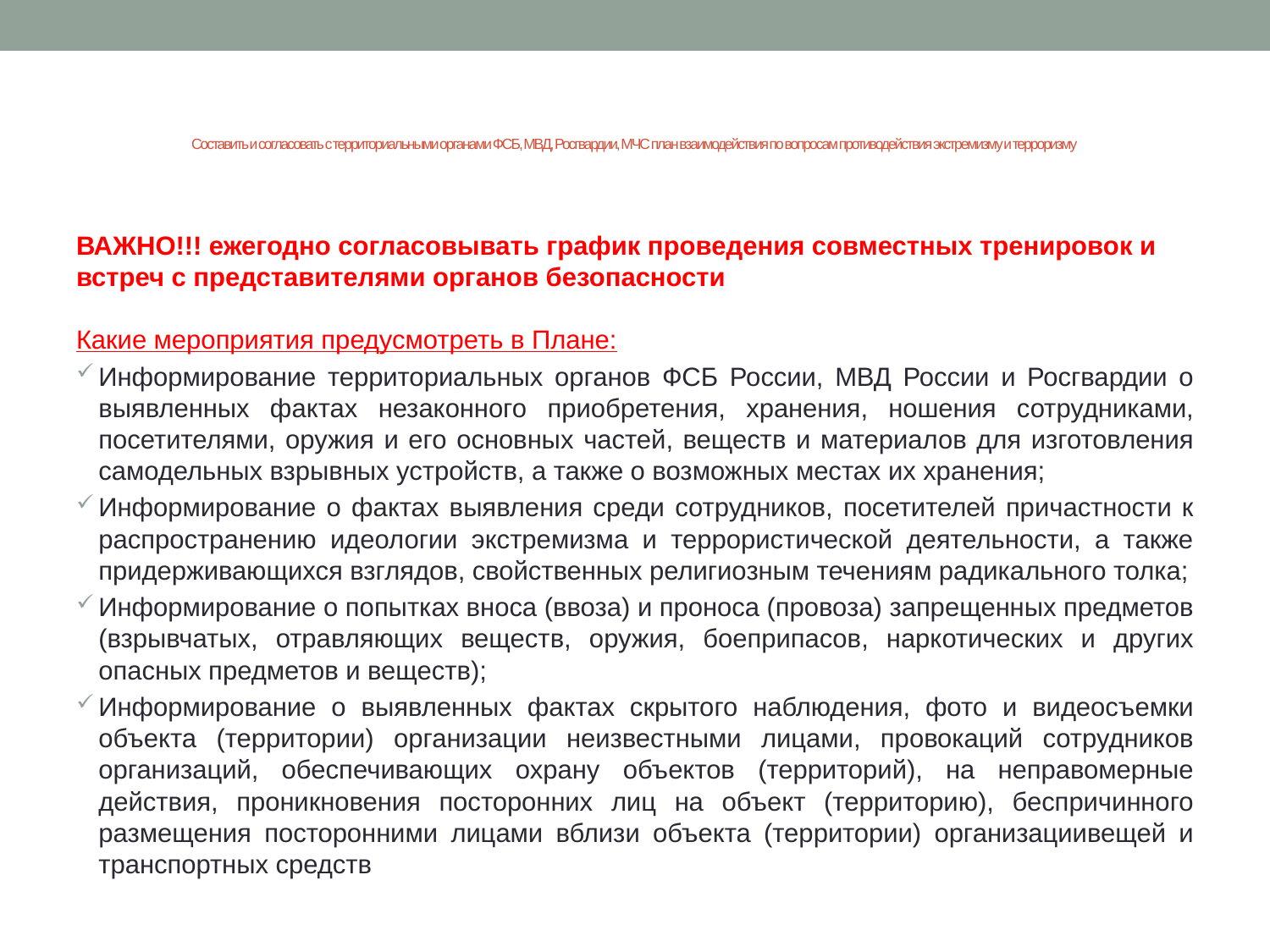

# Составить и согласовать с территориальными органами ФСБ, МВД, Росгвардии, МЧС план взаимодействия по вопросам противодействия экстремизму и терроризму
ВАЖНО!!! ежегодно согласовывать график проведения совместных тренировок и встреч с представителями органов безопасности
Какие мероприятия предусмотреть в Плане:
Информирование территориальных органов ФСБ России, МВД России и Росгвардии о выявленных фактах незаконного приобретения, хранения, ношения сотрудниками, посетителями, оружия и его основных частей, веществ и материалов для изготовления самодельных взрывных устройств, а также о возможных местах их хранения;
Информирование о фактах выявления среди сотрудников, посетителей причастности к распространению идеологии экстремизма и террористической деятельности, а также придерживающихся взглядов, свойственных религиозным течениям радикального толка;
Информирование о попытках вноса (ввоза) и проноса (провоза) запрещенных предметов (взрывчатых, отравляющих веществ, оружия, боеприпасов, наркотических и других опасных предметов и веществ);
Информирование о выявленных фактах скрытого наблюдения, фото и видеосъемки объекта (территории) организации неизвестными лицами, провокаций сотрудников организаций, обеспечивающих охрану объектов (территорий), на неправомерные действия, проникновения посторонних лиц на объект (территорию), беспричинного размещения посторонними лицами вблизи объекта (территории) организациивещей и транспортных средств